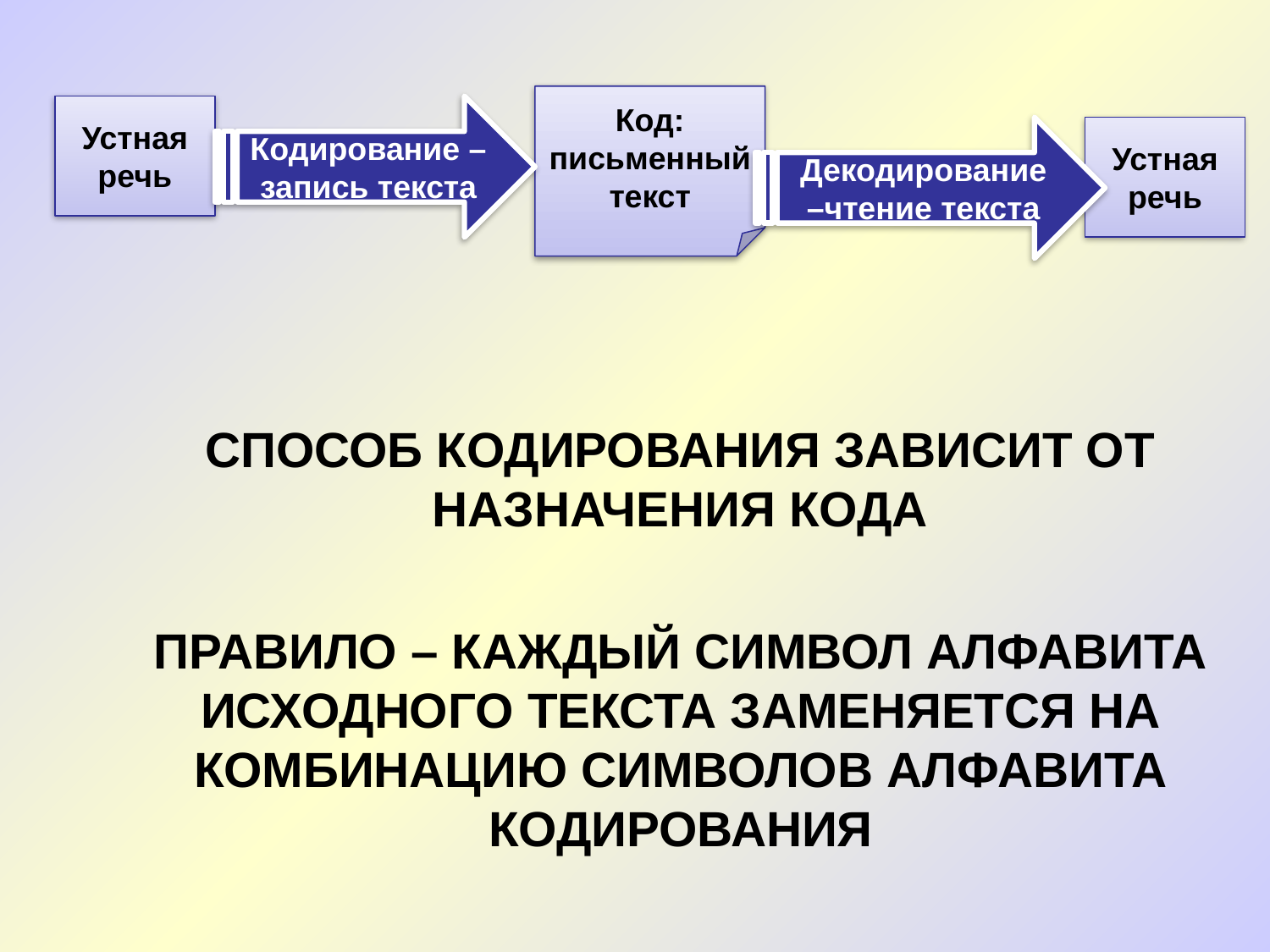

Код: письменный текст
Устная речь
Кодирование –запись текста
Декодирование –чтение текста
Устная речь
Способ кодирования зависит от назначения кода
Правило – каждый символ алфавита исходного текста заменяется на комбинацию символов алфавита кодирования